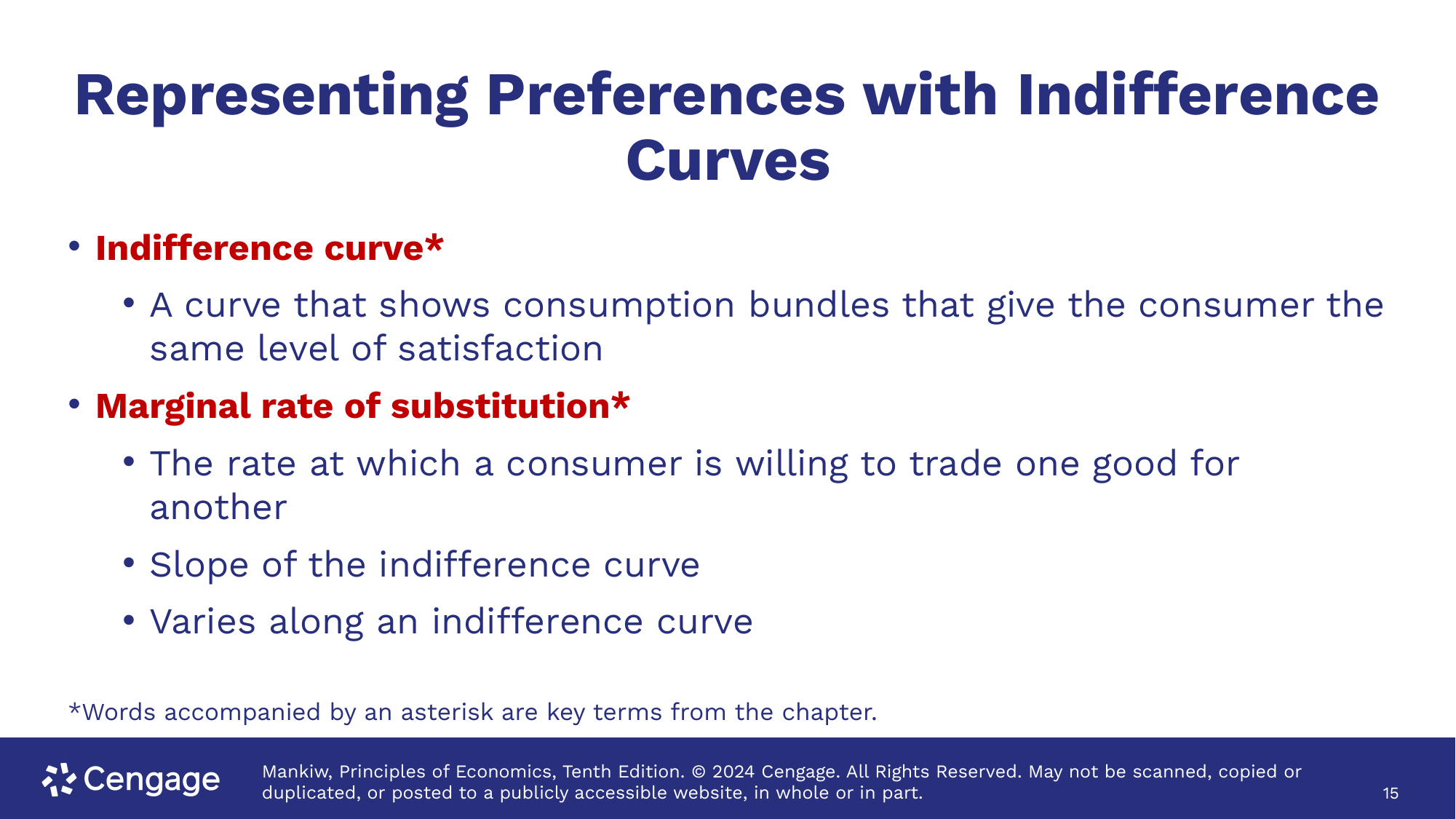

# Representing Preferences with Indifference Curves
Indifference curve*
A curve that shows consumption bundles that give the consumer the same level of satisfaction
Marginal rate of substitution*
The rate at which a consumer is willing to trade one good for another
Slope of the indifference curve
Varies along an indifference curve
*Words accompanied by an asterisk are key terms from the chapter.